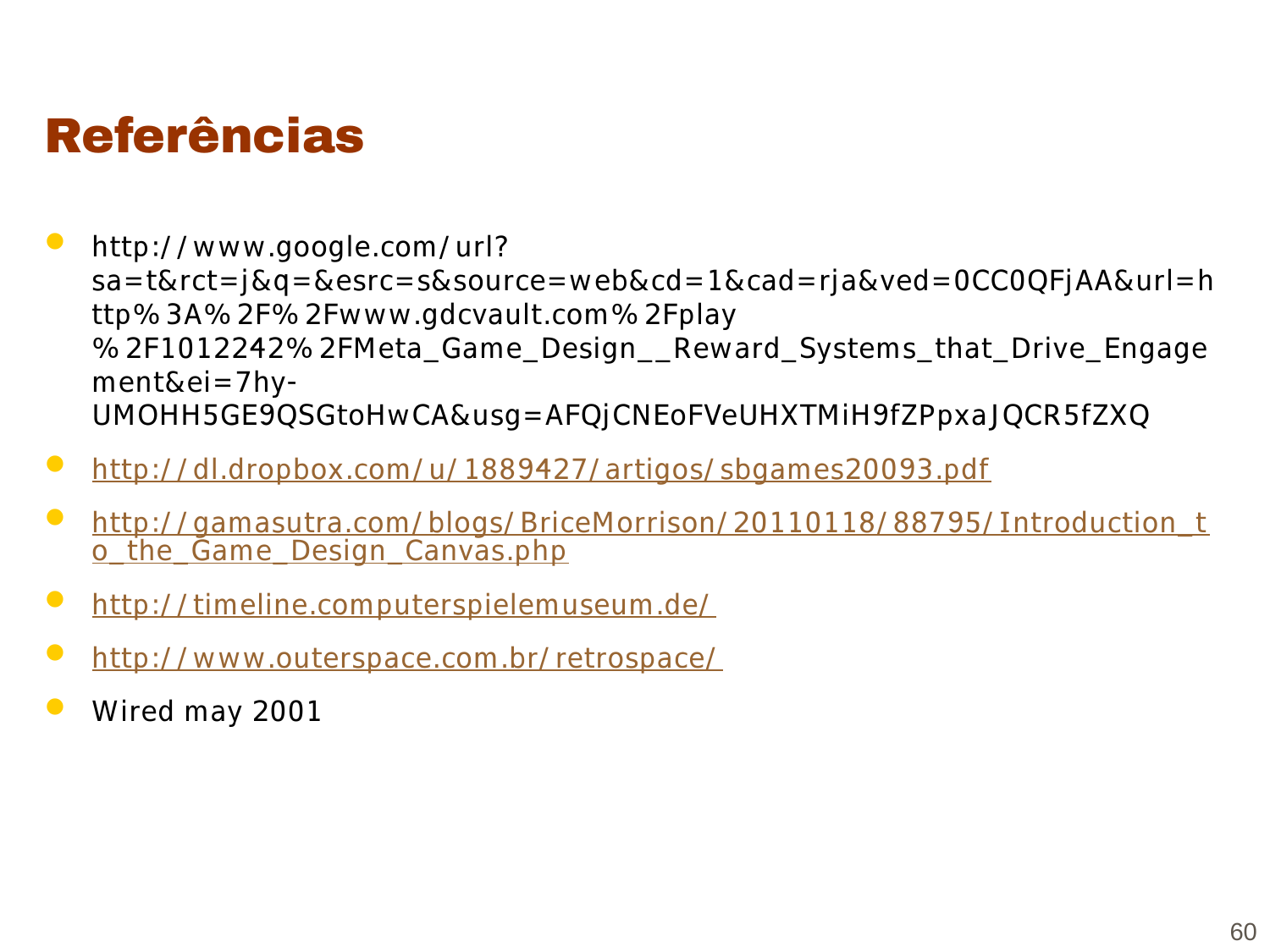

# Referências
http://www.google.com/url?sa=t&rct=j&q=&esrc=s&source=web&cd=1&cad=rja&ved=0CC0QFjAA&url=http%3A%2F%2Fwww.gdcvault.com%2Fplay%2F1012242%2FMeta_Game_Design__Reward_Systems_that_Drive_Engagement&ei=7hy-UMOHH5GE9QSGtoHwCA&usg=AFQjCNEoFVeUHXTMiH9fZPpxaJQCR5fZXQ
http://dl.dropbox.com/u/1889427/artigos/sbgames20093.pdf
http://gamasutra.com/blogs/BriceMorrison/20110118/88795/Introduction_to_the_Game_Design_Canvas.php
http://timeline.computerspielemuseum.de/
http://www.outerspace.com.br/retrospace/
Wired may 2001

60